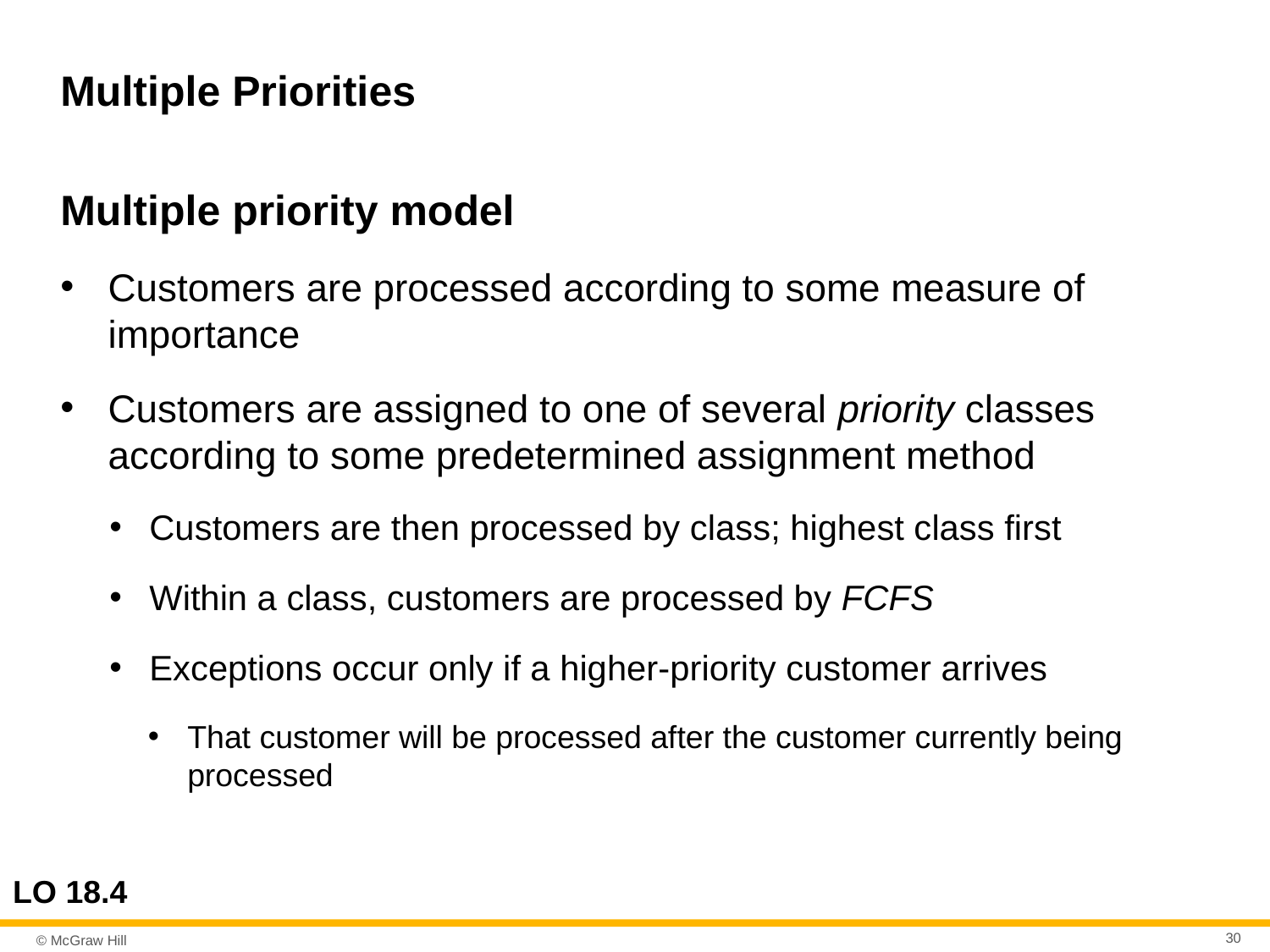

# Multiple Priorities
Multiple priority model
Customers are processed according to some measure of importance
Customers are assigned to one of several priority classes according to some predetermined assignment method
Customers are then processed by class; highest class first
Within a class, customers are processed by FCFS
Exceptions occur only if a higher-priority customer arrives
That customer will be processed after the customer currently being processed
LO 18.4